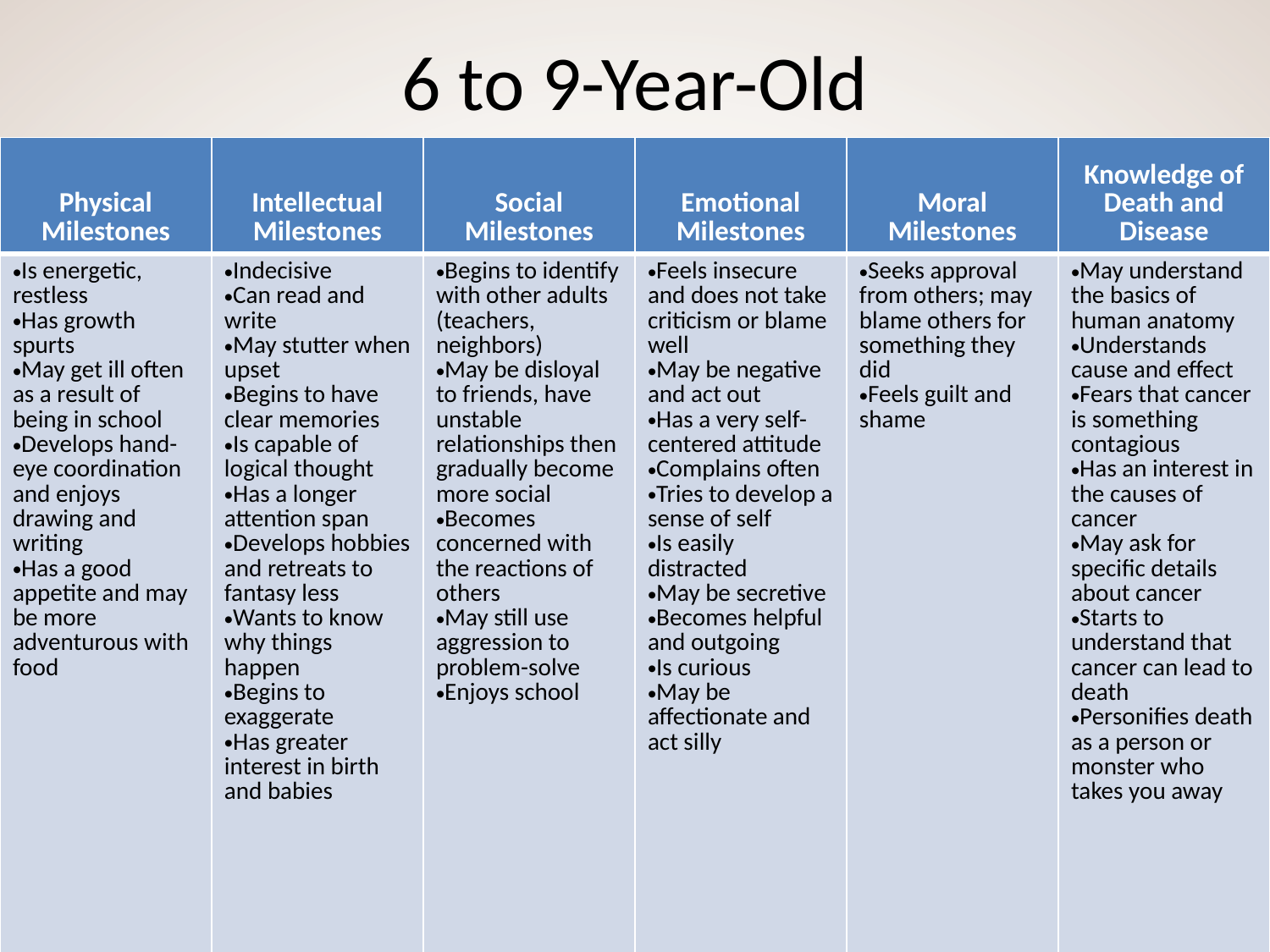

# 6 to 9-Year-Old
| Physical Milestones | Intellectual Milestones | Social Milestones | Emotional Milestones | Moral Milestones | Knowledge of Death and Disease |
| --- | --- | --- | --- | --- | --- |
| Is energetic, restless Has growth spurts May get ill often as a result of being in school Develops hand-eye coordination and enjoys drawing and writing Has a good appetite and may be more adventurous with food | Indecisive Can read and write May stutter when upset Begins to have clear memories Is capable of logical thought Has a longer attention span Develops hobbies and retreats to fantasy less Wants to know why things happen Begins to exaggerate Has greater interest in birth and babies | Begins to identify with other adults (teachers, neighbors) May be disloyal to friends, have unstable relationships then gradually become more social Becomes concerned with the reactions of others May still use aggression to problem-solve Enjoys school | Feels insecure and does not take criticism or blame well May be negative and act out Has a very self-centered attitude Complains often Tries to develop a sense of self Is easily distracted May be secretive Becomes helpful and outgoing Is curious May be affectionate and act silly | Seeks approval from others; may blame others for something they did Feels guilt and shame | May understand the basics of human anatomy Understands cause and effect Fears that cancer is something contagious Has an interest in the causes of cancer May ask for specific details about cancer Starts to understand that cancer can lead to death Personifies death as a person or monster who takes you away |